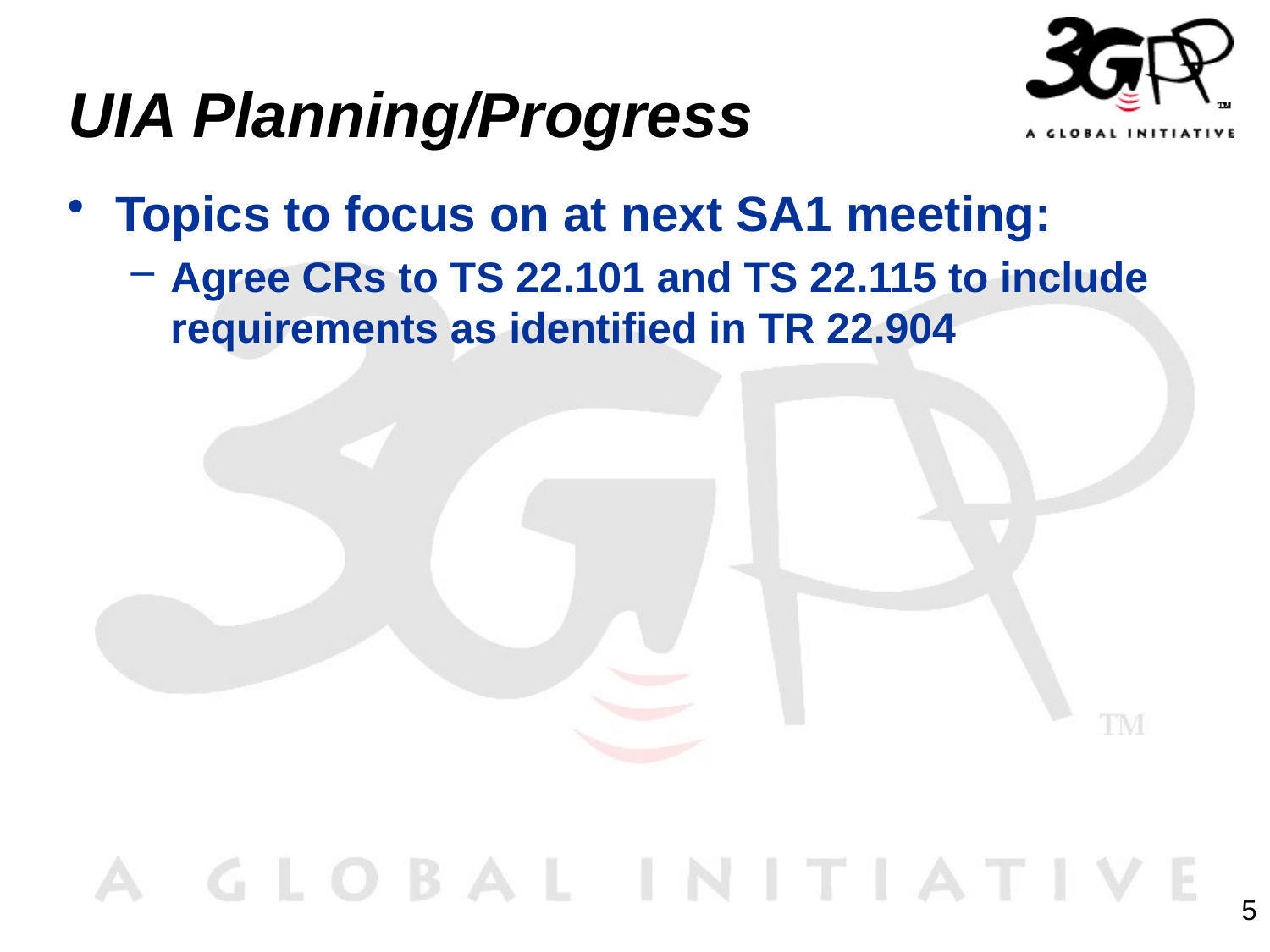

# UIA Planning/Progress
Topics to focus on at next SA1 meeting:
Agree CRs to TS 22.101 and TS 22.115 to include requirements as identified in TR 22.904
5